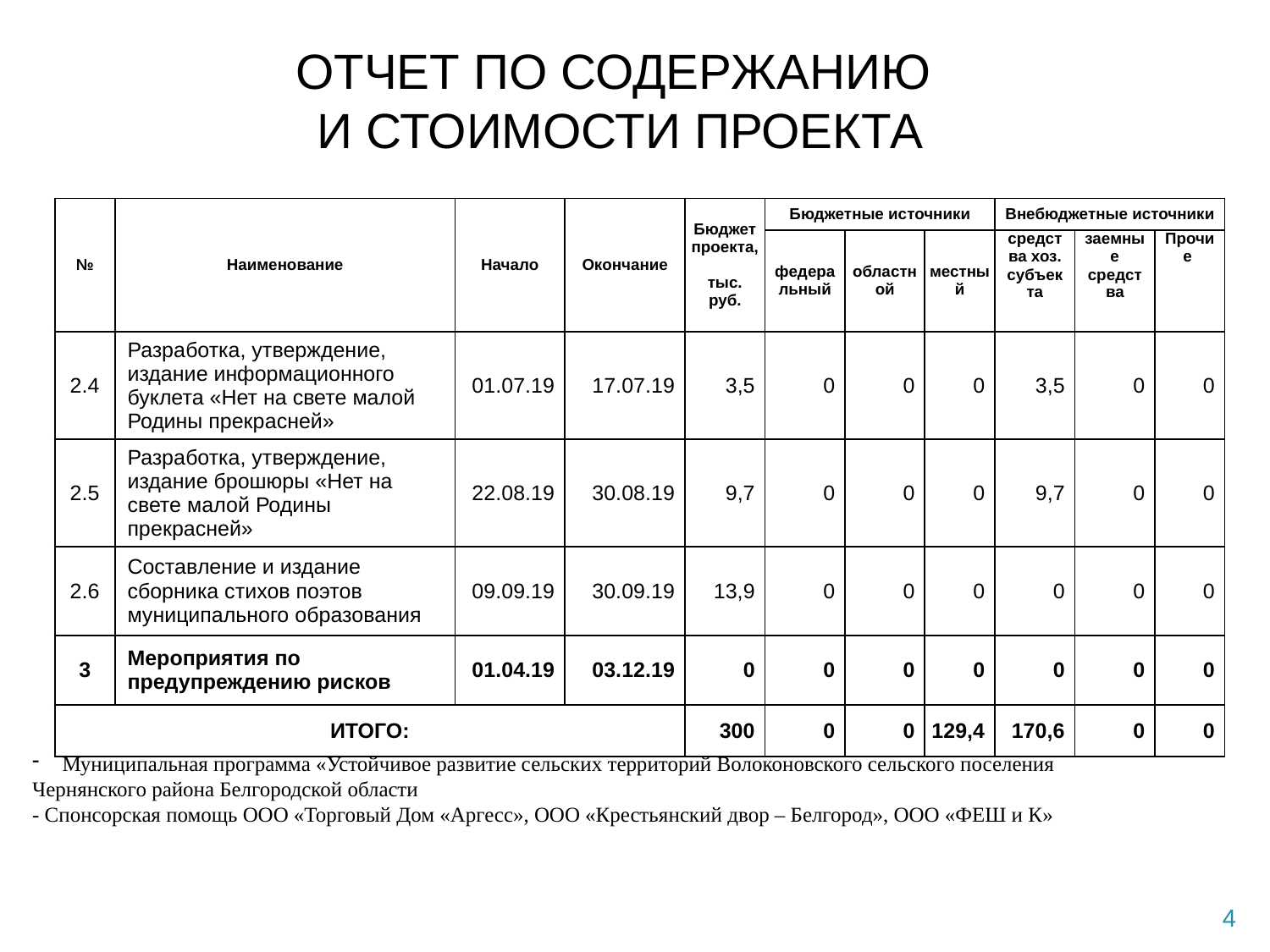

ОТЧЕТ ПО СОДЕРЖАНИЮ
И СТОИМОСТИ ПРОЕКТА
| № | Наименование | Начало | Окончание | Бюджет проекта, тыс. руб. | Бюджетные источники |  |  | Внебюджетные источники |  |  |
| --- | --- | --- | --- | --- | --- | --- | --- | --- | --- | --- |
|  |  |  |  |  | федеральный | областной | местный | средства хоз. субъекта | заемные средства | Прочие |
| 2.4 | Разработка, утверждение, издание информационного буклета «Нет на свете малой Родины прекрасней» | 01.07.19 | 17.07.19 | 3,5 | 0 | 0 | 0 | 3,5 | 0 | 0 |
| 2.5 | Разработка, утверждение, издание брошюры «Нет на свете малой Родины прекрасней» | 22.08.19 | 30.08.19 | 9,7 | 0 | 0 | 0 | 9,7 | 0 | 0 |
| 2.6 | Составление и издание сборника стихов поэтов муниципального образования | 09.09.19 | 30.09.19 | 13,9 | 0 | 0 | 0 | 0 | 0 | 0 |
| 3 | Мероприятия по предупреждению рисков | 01.04.19 | 03.12.19 | 0 | 0 | 0 | 0 | 0 | 0 | 0 |
| ИТОГО: |  |  |  | 300 | 0 | 0 | 129,4 | 170,6 | 0 | 0 |
Муниципальная программа «Устойчивое развитие сельских территорий Волоконовского сельского поселения
Чернянского района Белгородской области
- Спонсорская помощь ООО «Торговый Дом «Аргесс», ООО «Крестьянский двор – Белгород», ООО «ФЕШ и К»
4